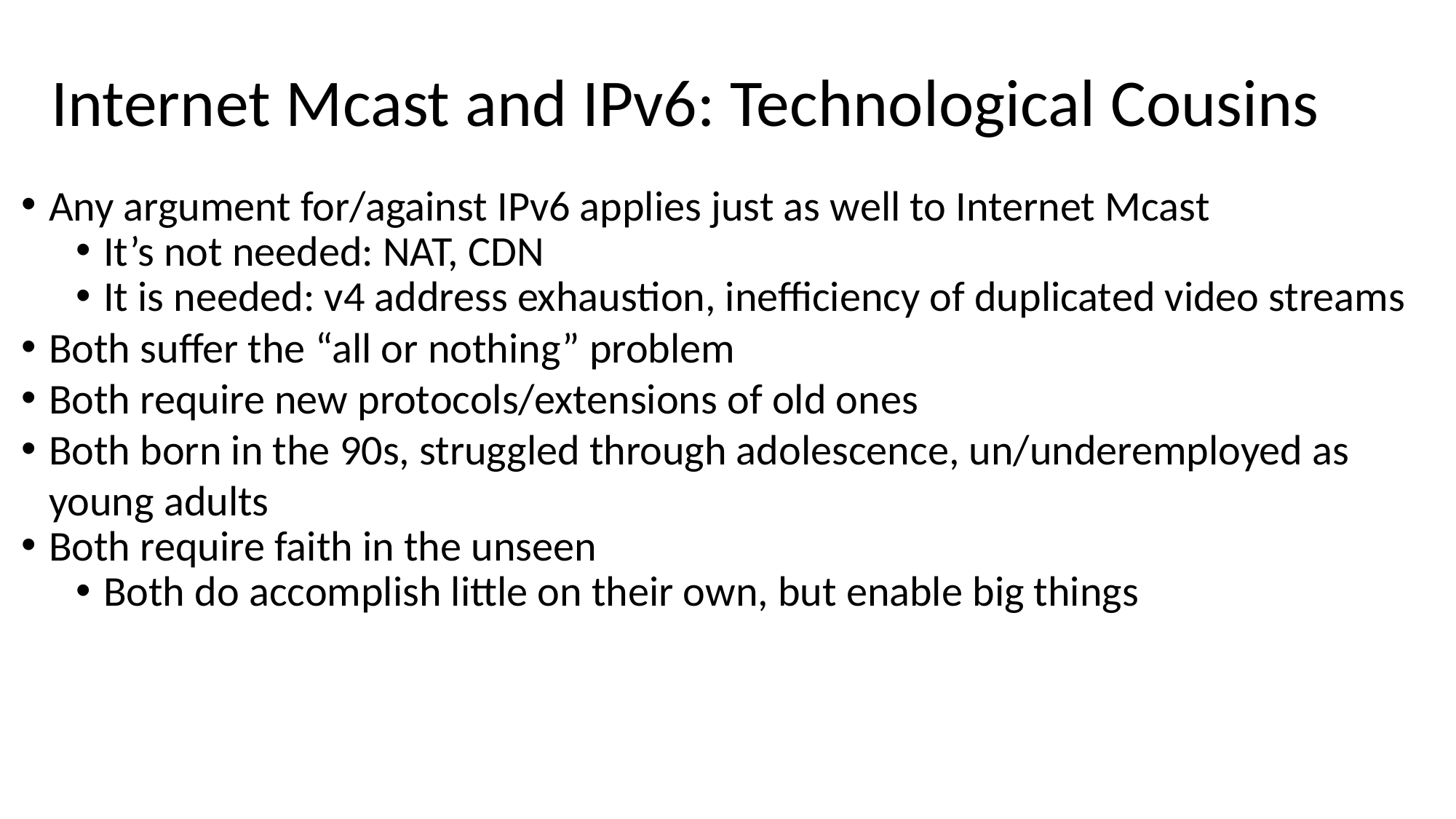

# Internet Mcast and IPv6: Technological Cousins
Any argument for/against IPv6 applies just as well to Internet Mcast
It’s not needed: NAT, CDN
It is needed: v4 address exhaustion, inefficiency of duplicated video streams
Both suffer the “all or nothing” problem
Both require new protocols/extensions of old ones
Both born in the 90s, struggled through adolescence, un/underemployed as young adults
Both require faith in the unseen
Both do accomplish little on their own, but enable big things